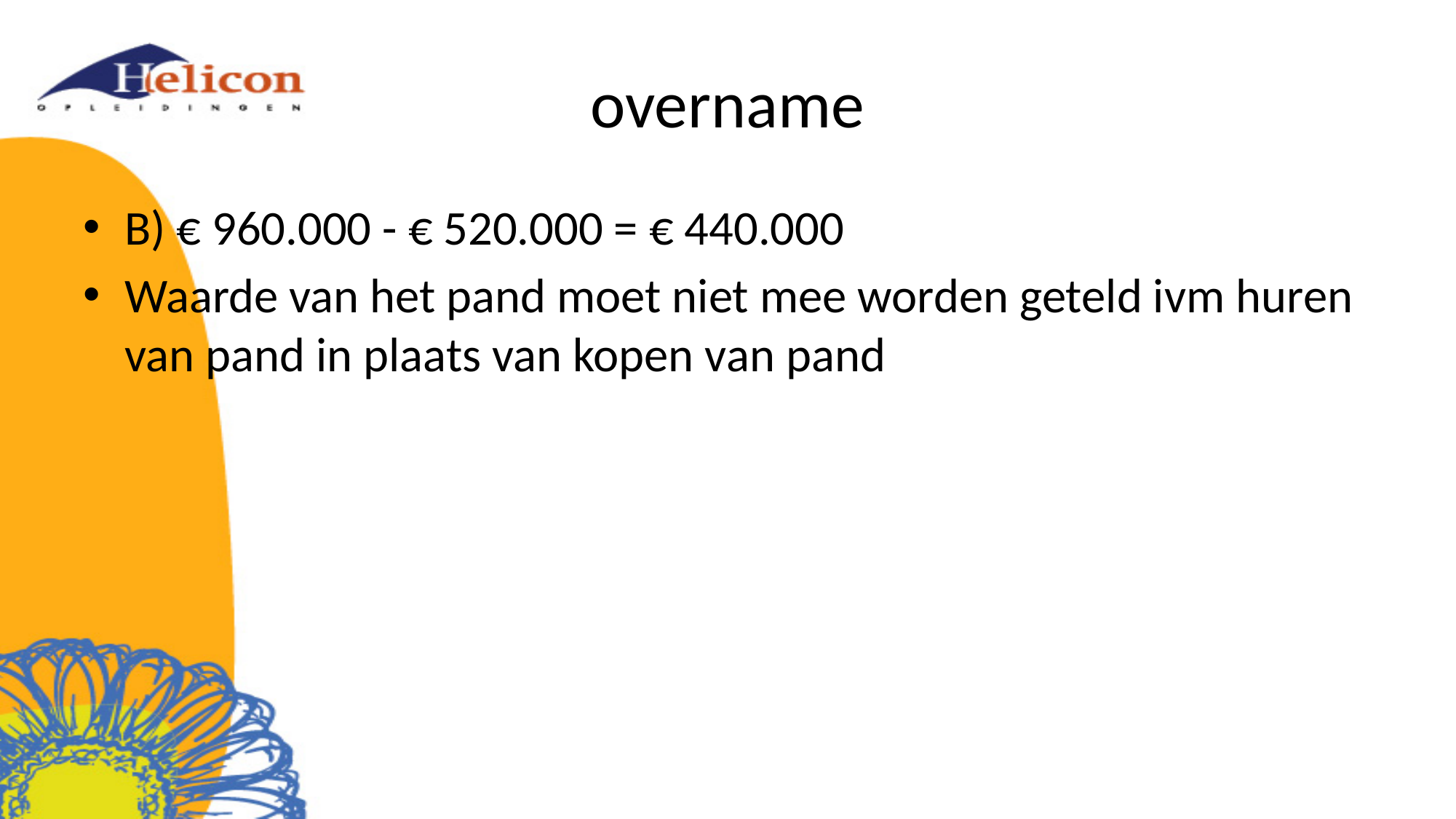

# overname
B) € 960.000 - € 520.000 = € 440.000
Waarde van het pand moet niet mee worden geteld ivm huren van pand in plaats van kopen van pand